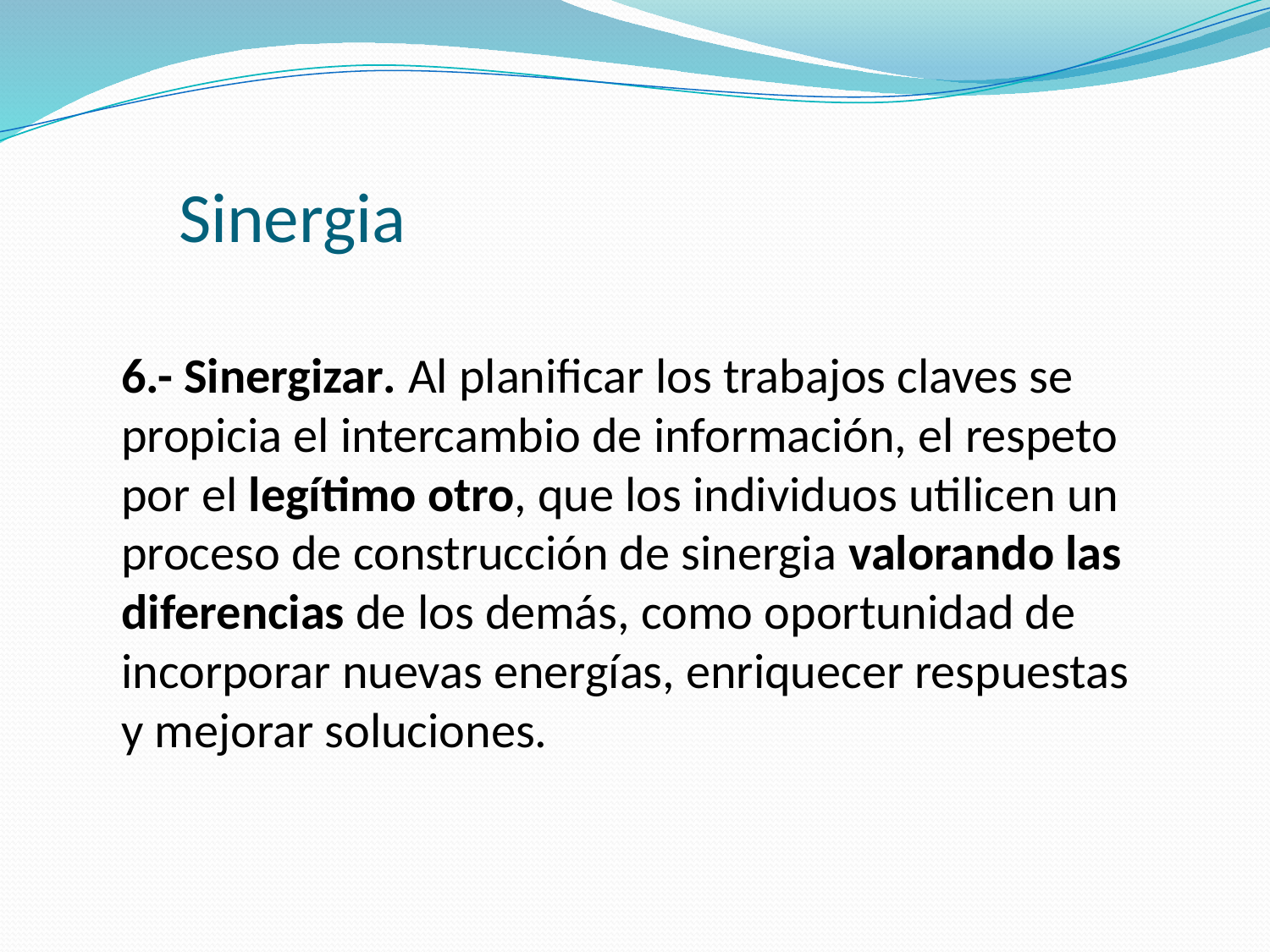

# Sinergia
6.- Sinergizar. Al planificar los trabajos claves se propicia el intercambio de información, el respeto por el legítimo otro, que los individuos utilicen un proceso de construcción de sinergia valorando las diferencias de los demás, como oportunidad de incorporar nuevas energías, enriquecer respuestas y mejorar soluciones.